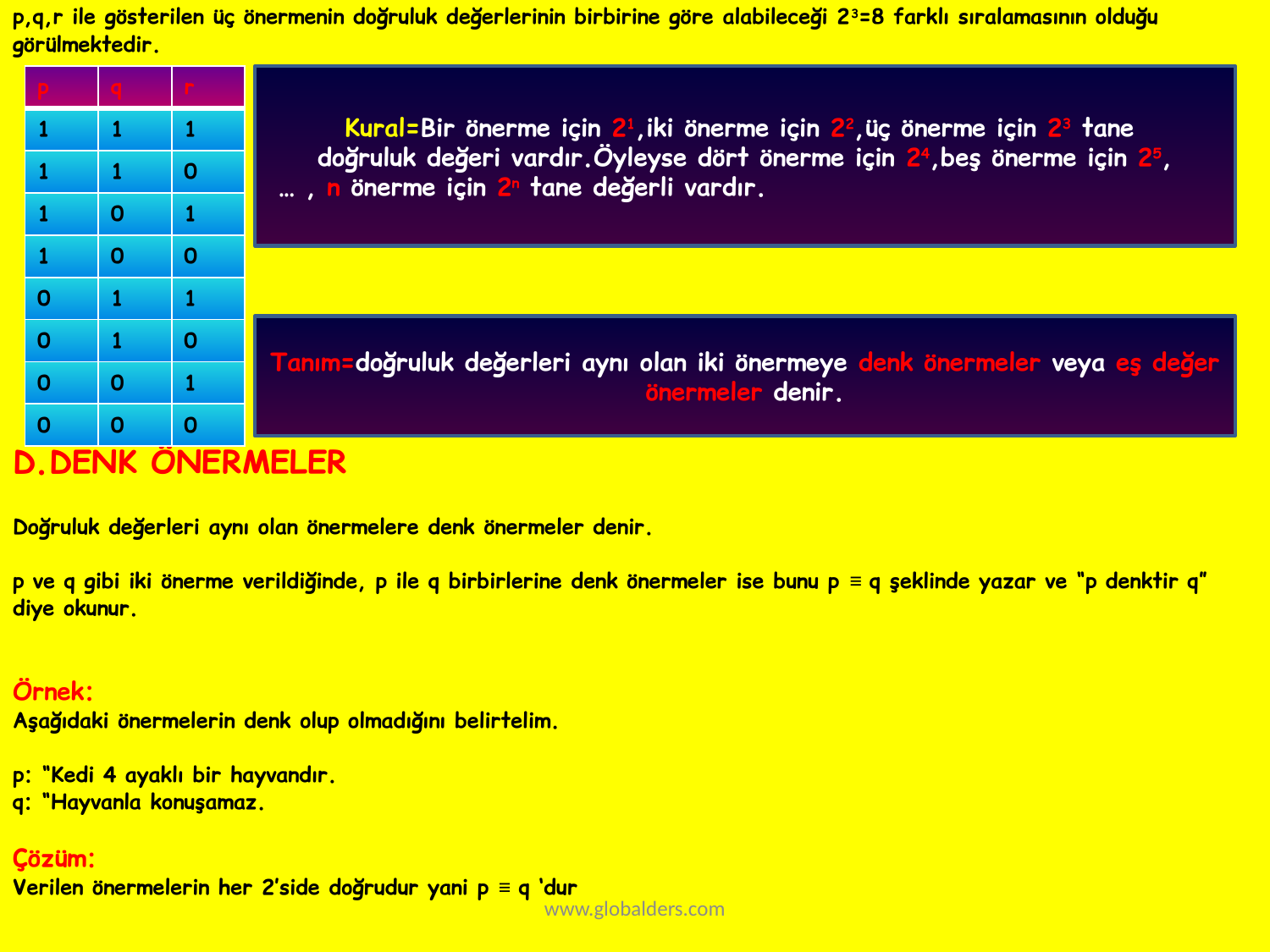

p,q,r ile gösterilen üç önermenin doğruluk değerlerinin birbirine göre alabileceği 23=8 farklı sıralamasının olduğu
görülmektedir.

D.DENK ÖNERMELER

Doğruluk değerleri aynı olan önermelere denk önermeler denir.

p ve q gibi iki önerme verildiğinde, p ile q birbirlerine denk önermeler ise bunu p ≡ q şeklinde yazar ve “p denktir q”
diye okunur.

Örnek:
Aşağıdaki önermelerin denk olup olmadığını belirtelim.

p: “Kedi 4 ayaklı bir hayvandır.
q: “Hayvanla konuşamaz.

Çözüm:
Verilen önermelerin her 2’side doğrudur yani p ≡ q ‘dur

| p | q | r |
| --- | --- | --- |
| 1 | 1 | 1 |
| 1 | 1 | 0 |
| 1 | 0 | 1 |
| 1 | 0 | 0 |
| 0 | 1 | 1 |
| 0 | 1 | 0 |
| 0 | 0 | 1 |
| 0 | 0 | 0 |
Kural=Bir önerme için 21,iki önerme için 22,üç önerme için 23 tane
doğruluk değeri vardır.Öyleyse dört önerme için 24,beş önerme için 25,
 … , n önerme için 2n tane değerli vardır.
Tanım=doğruluk değerleri aynı olan iki önermeye denk önermeler veya eş değer önermeler denir.
www.globalders.com